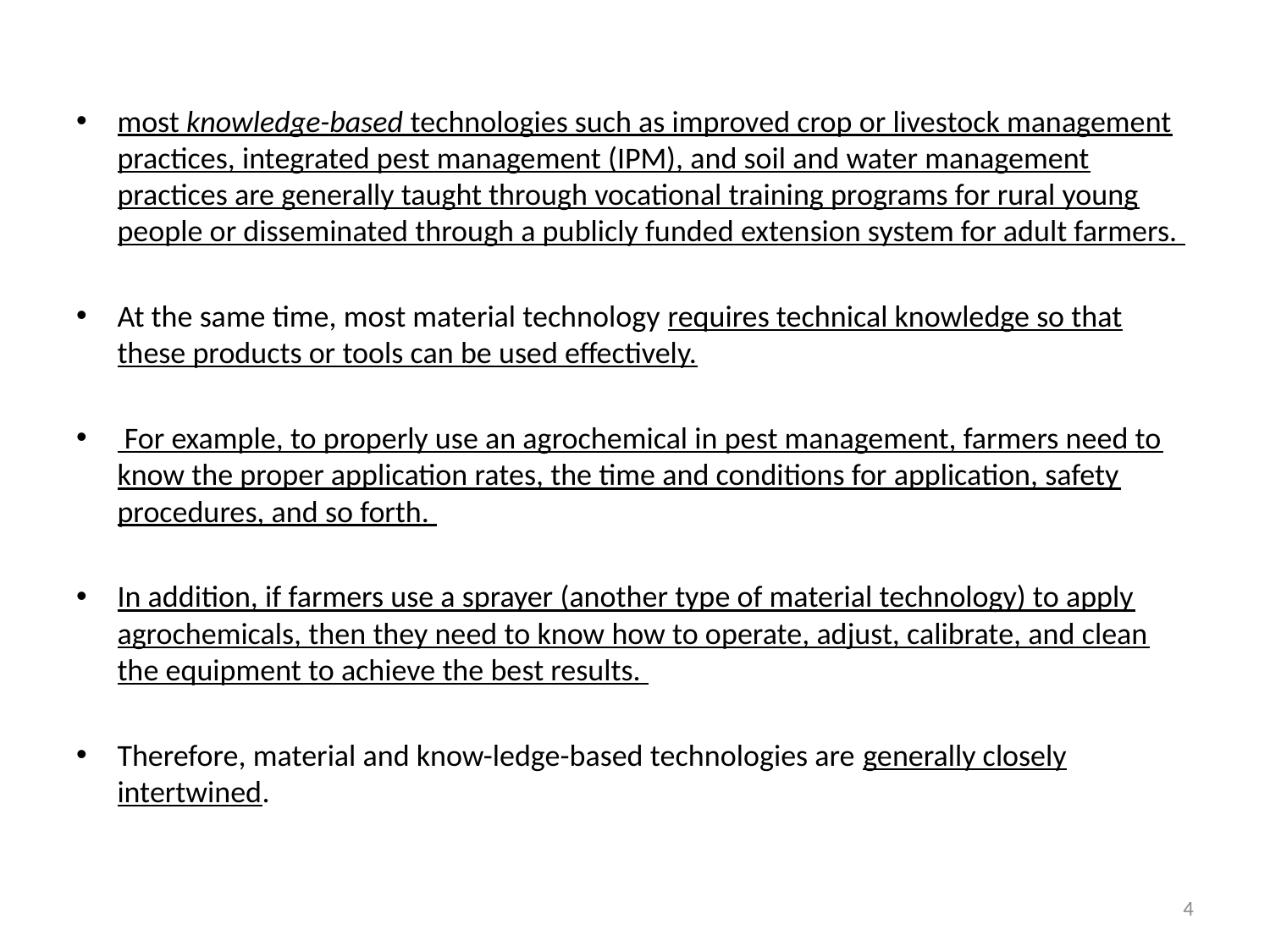

most knowledge-based technologies such as improved crop or livestock management practices, integrated pest management (IPM), and soil and water management practices are generally taught through vocational training programs for rural young people or disseminated through a publicly funded extension system for adult farmers.

At the same time, most material technology requires technical knowledge so that these products or tools can be used effectively.

 For example, to properly use an agrochemical in pest management, farmers need to know the proper application rates, the time and conditions for application, safety procedures, and so forth.

In addition, if farmers use a sprayer (another type of material technology) to apply agrochemicals, then they need to know how to operate, adjust, calibrate, and clean the equipment to achieve the best results.

Therefore, material and know-ledge-based technologies are generally closely intertwined.
4